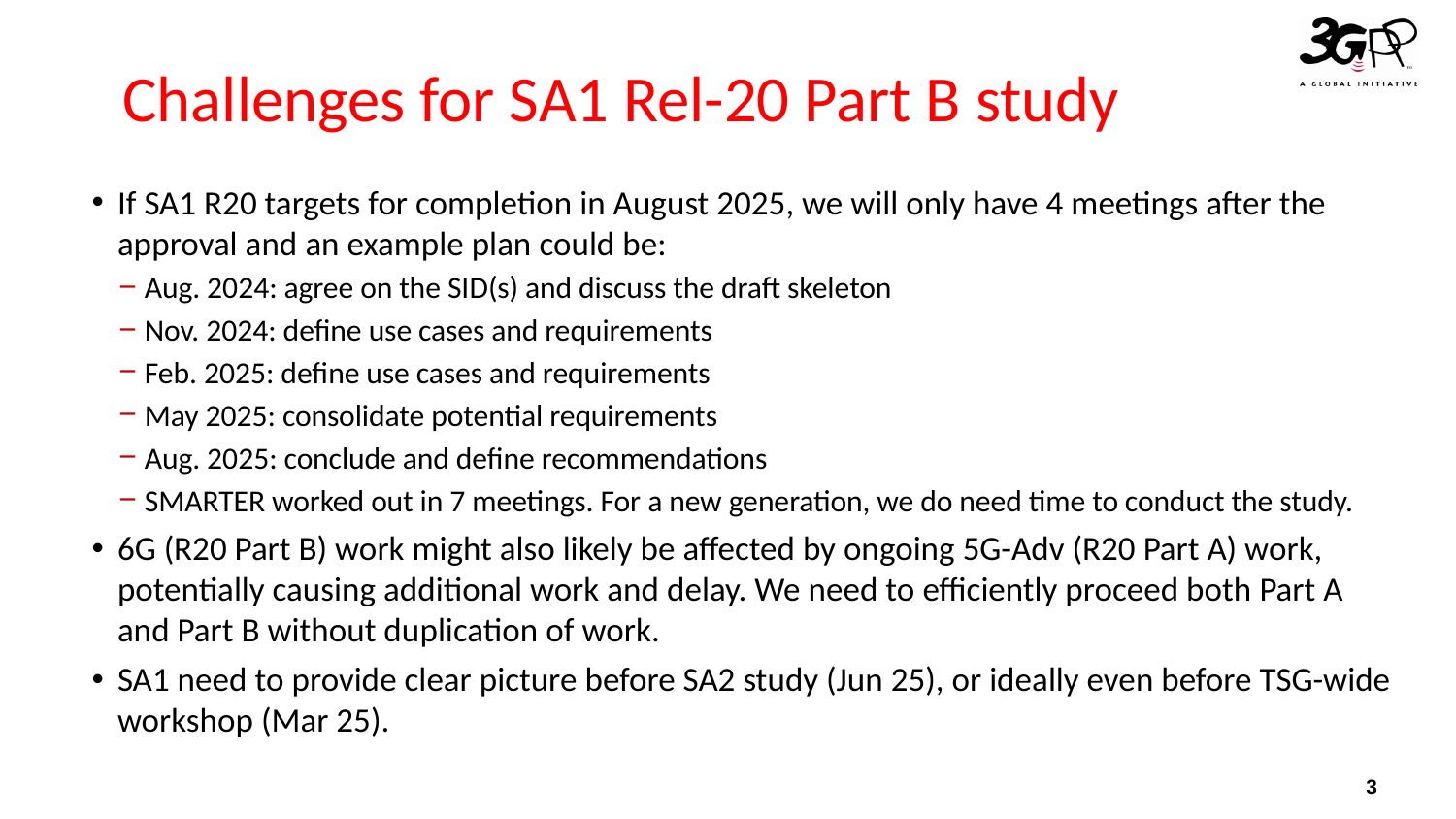

# Challenges for SA1 Rel-20 Part B study
If SA1 R20 targets for completion in August 2025, we will only have 4 meetings after the approval and an example plan could be:
Aug. 2024: agree on the SID(s) and discuss the draft skeleton
Nov. 2024: define use cases and requirements
Feb. 2025: define use cases and requirements
May 2025: consolidate potential requirements
Aug. 2025: conclude and define recommendations
SMARTER worked out in 7 meetings. For a new generation, we do need time to conduct the study.
6G (R20 Part B) work might also likely be affected by ongoing 5G-Adv (R20 Part A) work, potentially causing additional work and delay. We need to efficiently proceed both Part A and Part B without duplication of work.
SA1 need to provide clear picture before SA2 study (Jun 25), or ideally even before TSG-wide workshop (Mar 25).